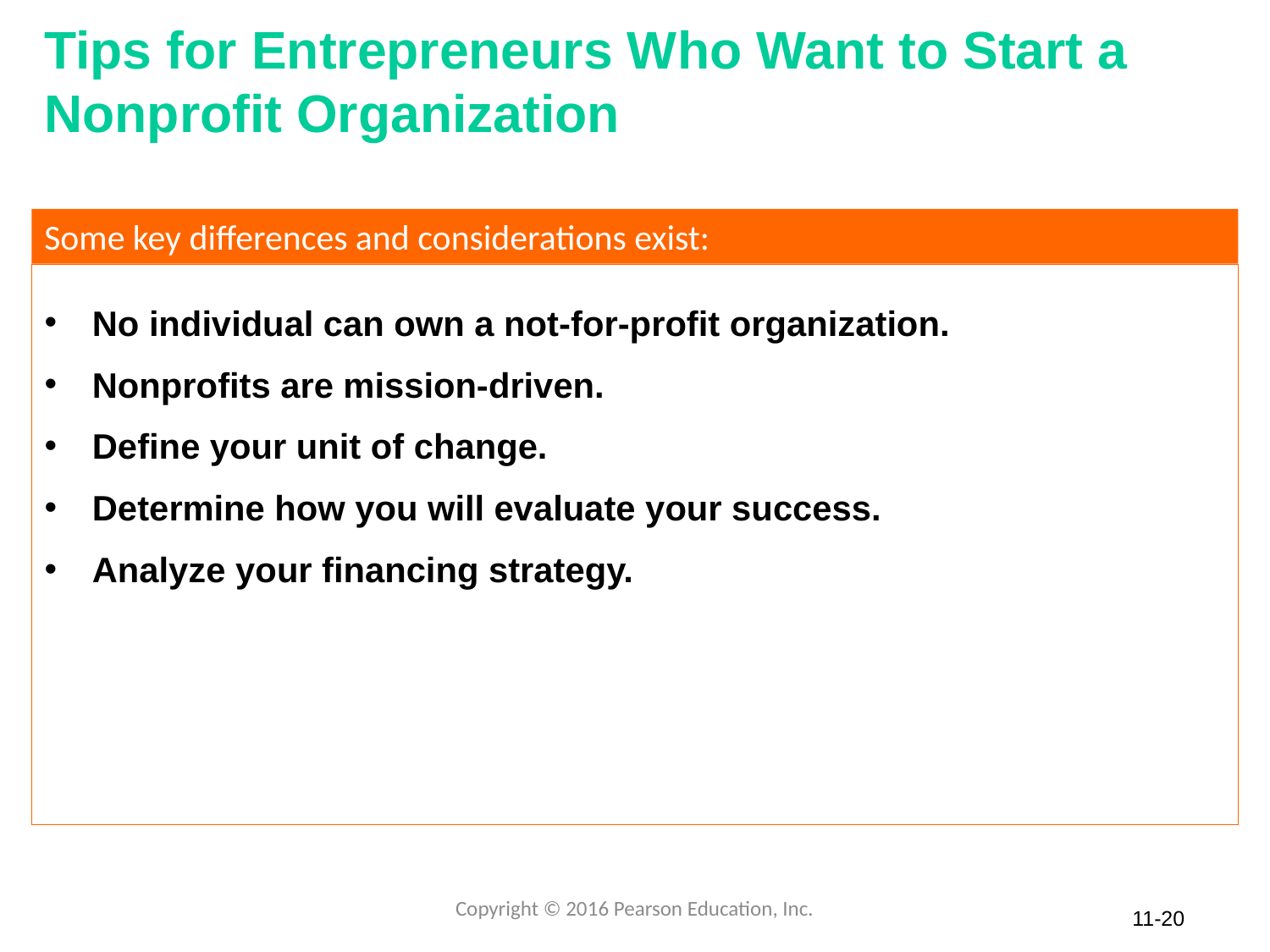

# Tips for Entrepreneurs Who Want to Start a Nonprofit Organization
Some key differences and considerations exist:

No individual can own a not-for-profit organization.

Nonprofits are mission-driven.

Define your unit of change.

Determine how you will evaluate your success.

Analyze your financing strategy.
Copyright © 2016 Pearson Education, Inc.